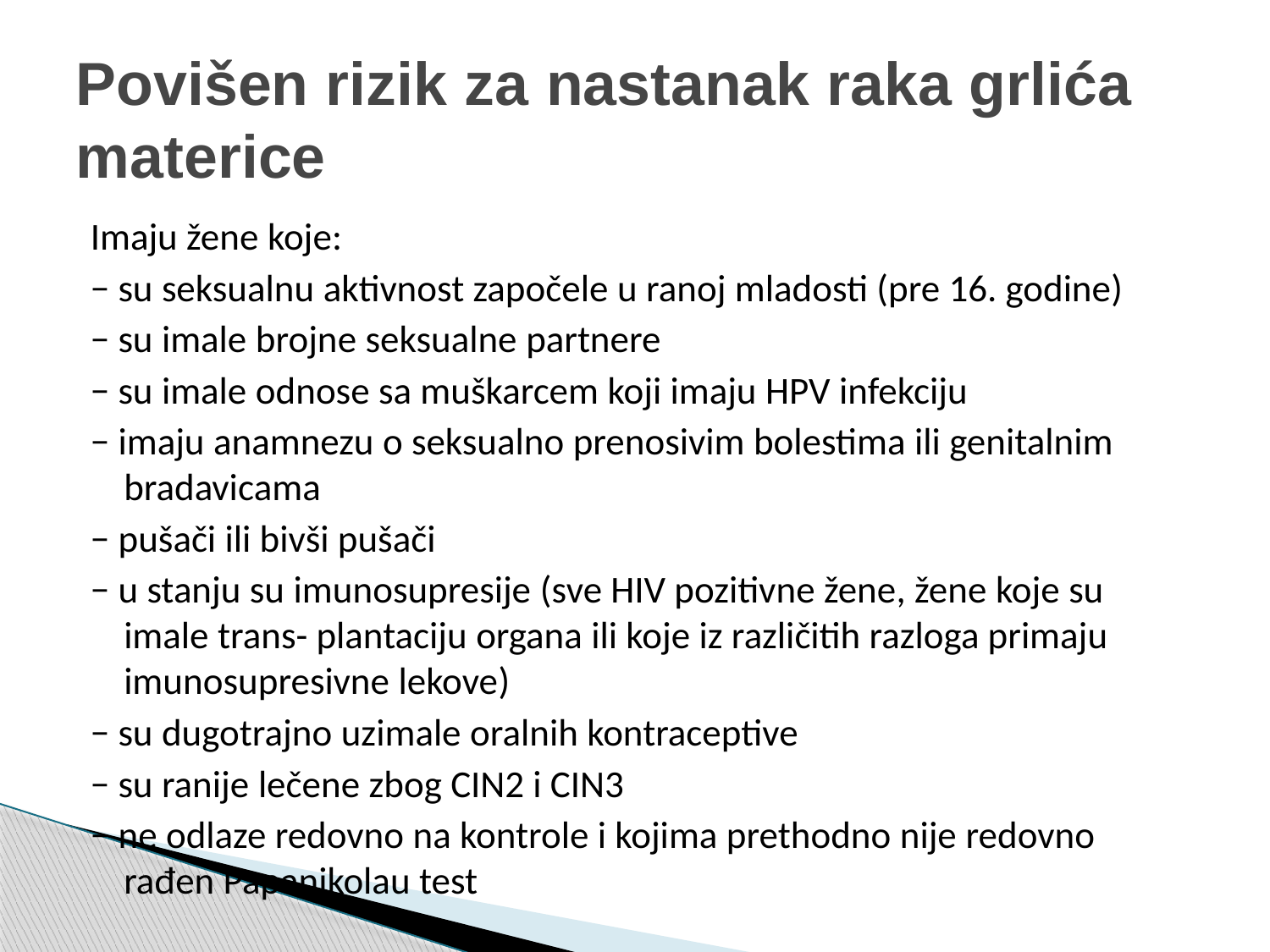

# Povišen rizik za nastanak raka grlića materice
Imaju žene koje:
− su seksualnu aktivnost započele u ranoj mladosti (pre 16. godine)
− su imale brojne seksualne partnere
− su imale odnose sa muškarcem koji imaju HPV infekciju
− imaju anamnezu o seksualno prenosivim bolestima ili genitalnim bradavicama
− pušači ili bivši pušači
− u stanju su imunosupresije (sve HIV pozitivne žene, žene koje su imale trans- plantaciju organa ili koje iz različitih razloga primaju imunosupresivne lekove)
− su dugotrajno uzimale oralnih kontraceptive
− su ranije lečene zbog CIN2 i CIN3
− ne odlaze redovno na kontrole i kojima prethodno nije redovno rađen Papanikolau test